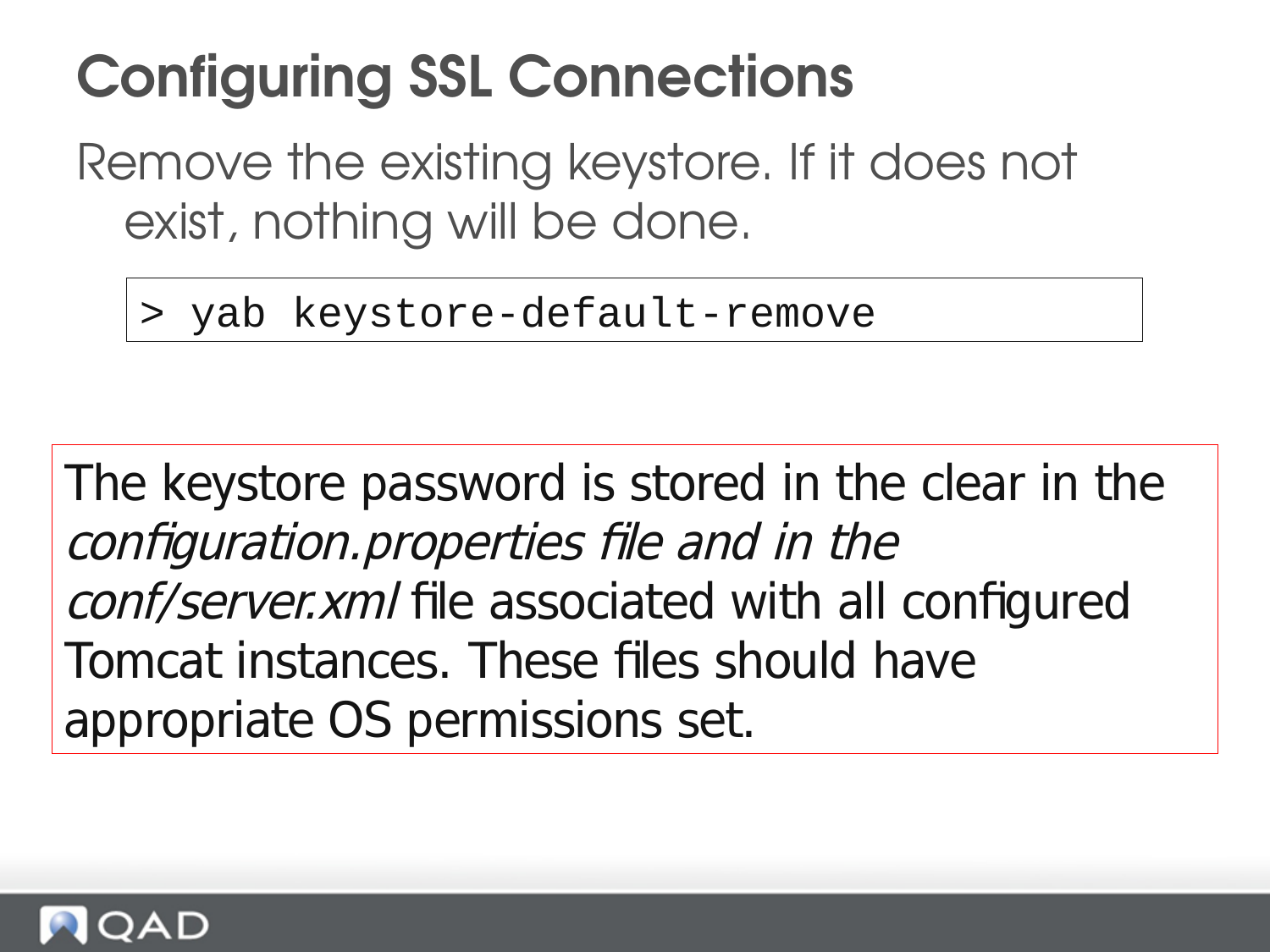

# Configuring SSL Connections
Remove the existing keystore. If it does not exist, nothing will be done.
> yab keystore-default-remove
The keystore password is stored in the clear in the configuration.properties file and in the conf/server.xml file associated with all configured Tomcat instances. These files should have appropriate OS permissions set.